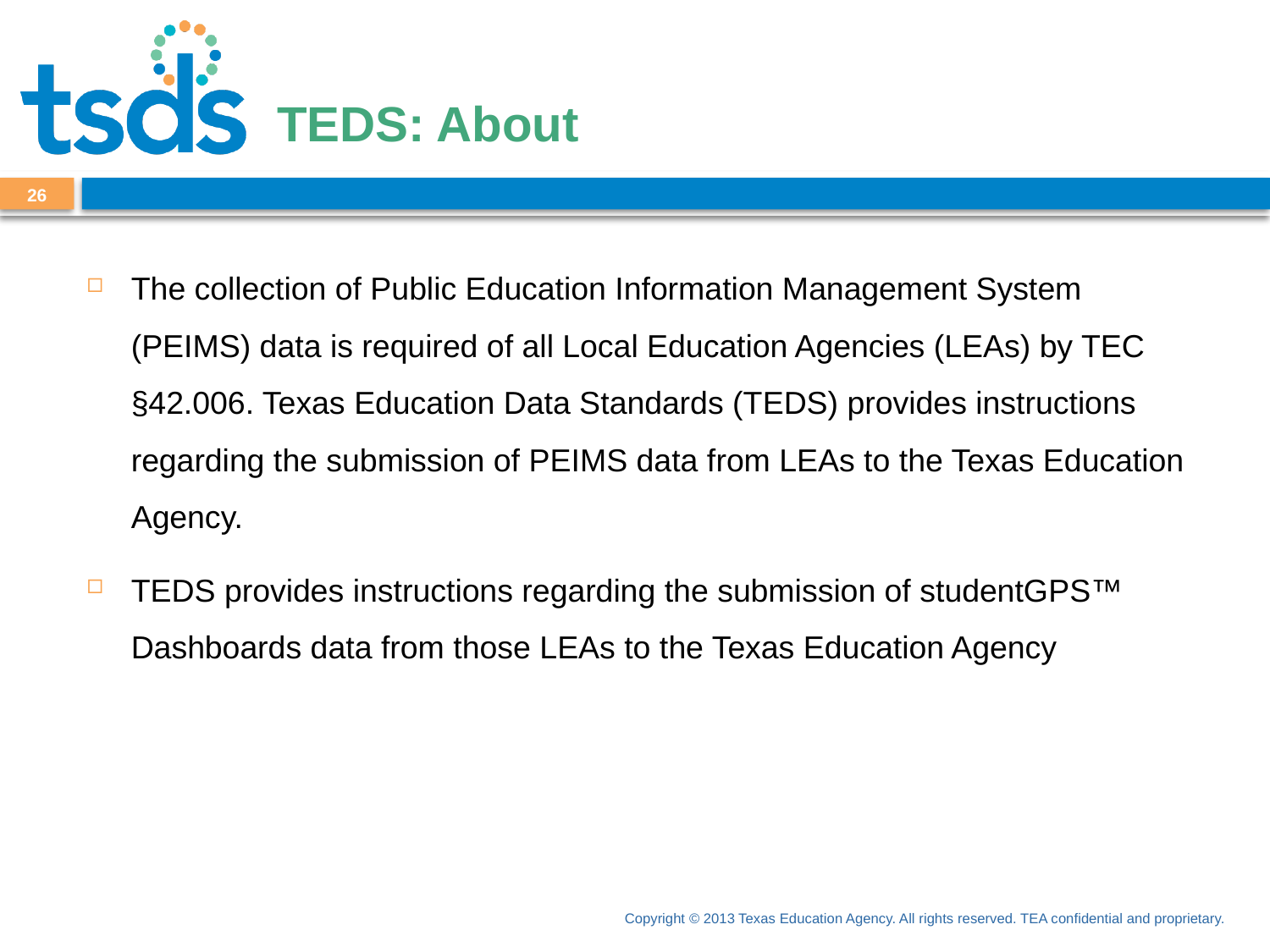

# TEDS: About
26
The collection of Public Education Information Management System (PEIMS) data is required of all Local Education Agencies (LEAs) by TEC §42.006. Texas Education Data Standards (TEDS) provides instructions regarding the submission of PEIMS data from LEAs to the Texas Education Agency.
TEDS provides instructions regarding the submission of studentGPS™ Dashboards data from those LEAs to the Texas Education Agency